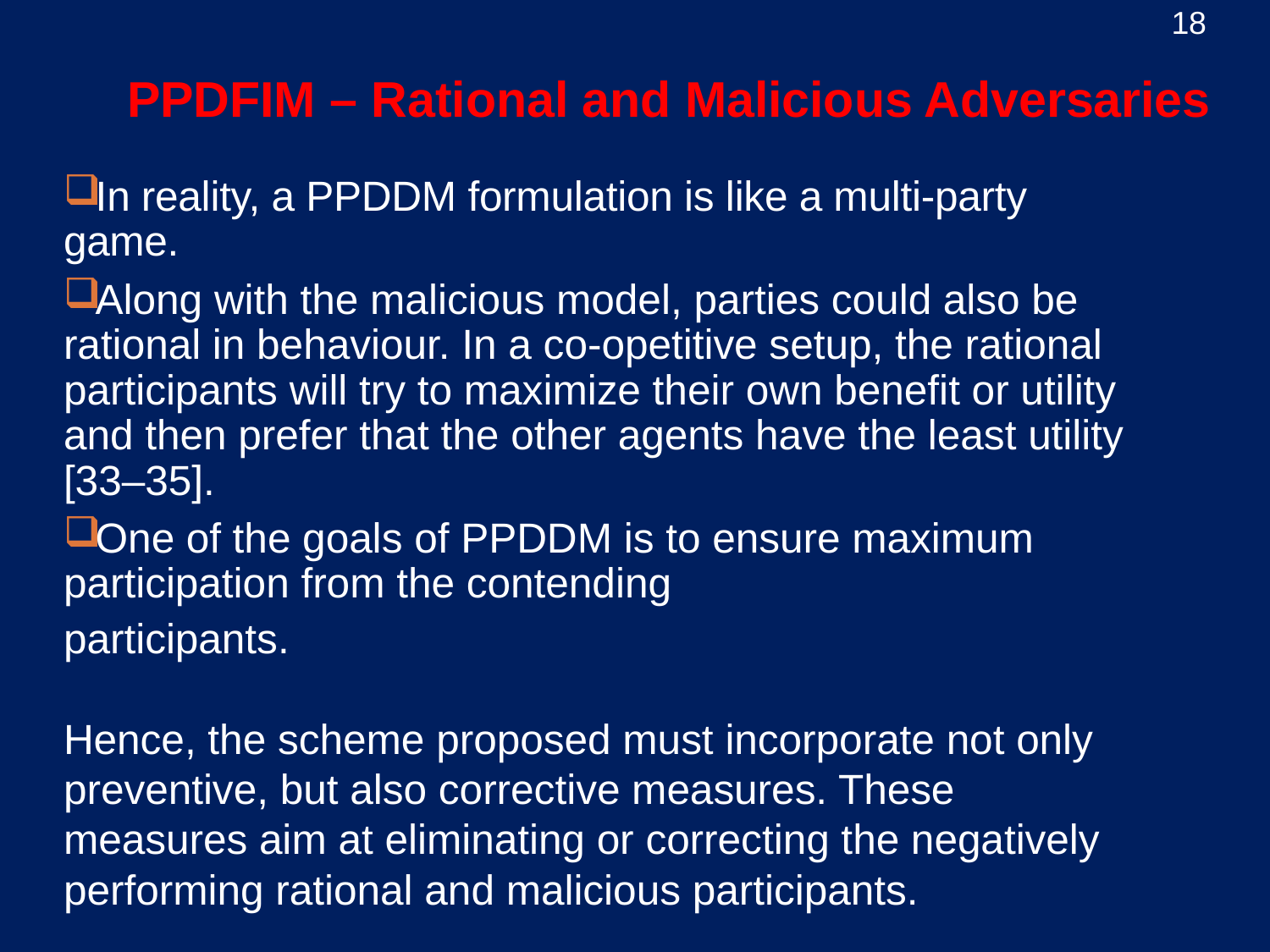

18
PPDFIM – Rational and Malicious Adversaries
In reality, a PPDDM formulation is like a multi-party game.
Along with the malicious model, parties could also be rational in behaviour. In a co-opetitive setup, the rational participants will try to maximize their own benefit or utility and then prefer that the other agents have the least utility [33–35].
One of the goals of PPDDM is to ensure maximum participation from the contending
participants.

Hence, the scheme proposed must incorporate not only preventive, but also corrective measures. These measures aim at eliminating or correcting the negatively performing rational and malicious participants.